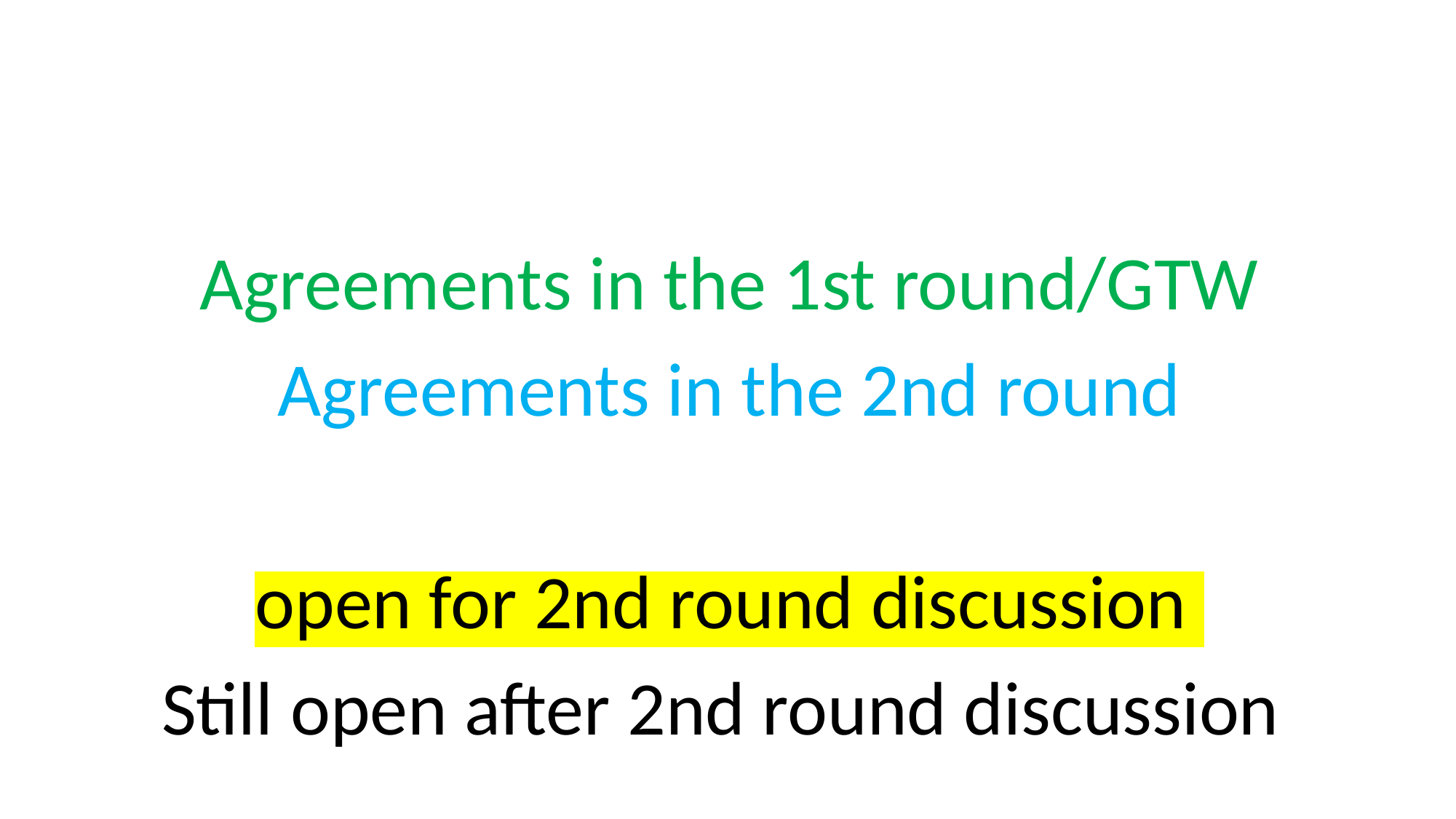

Agreements in the 1st round/GTW
Agreements in the 2nd round

open for 2nd round discussion
Still open after 2nd round discussion